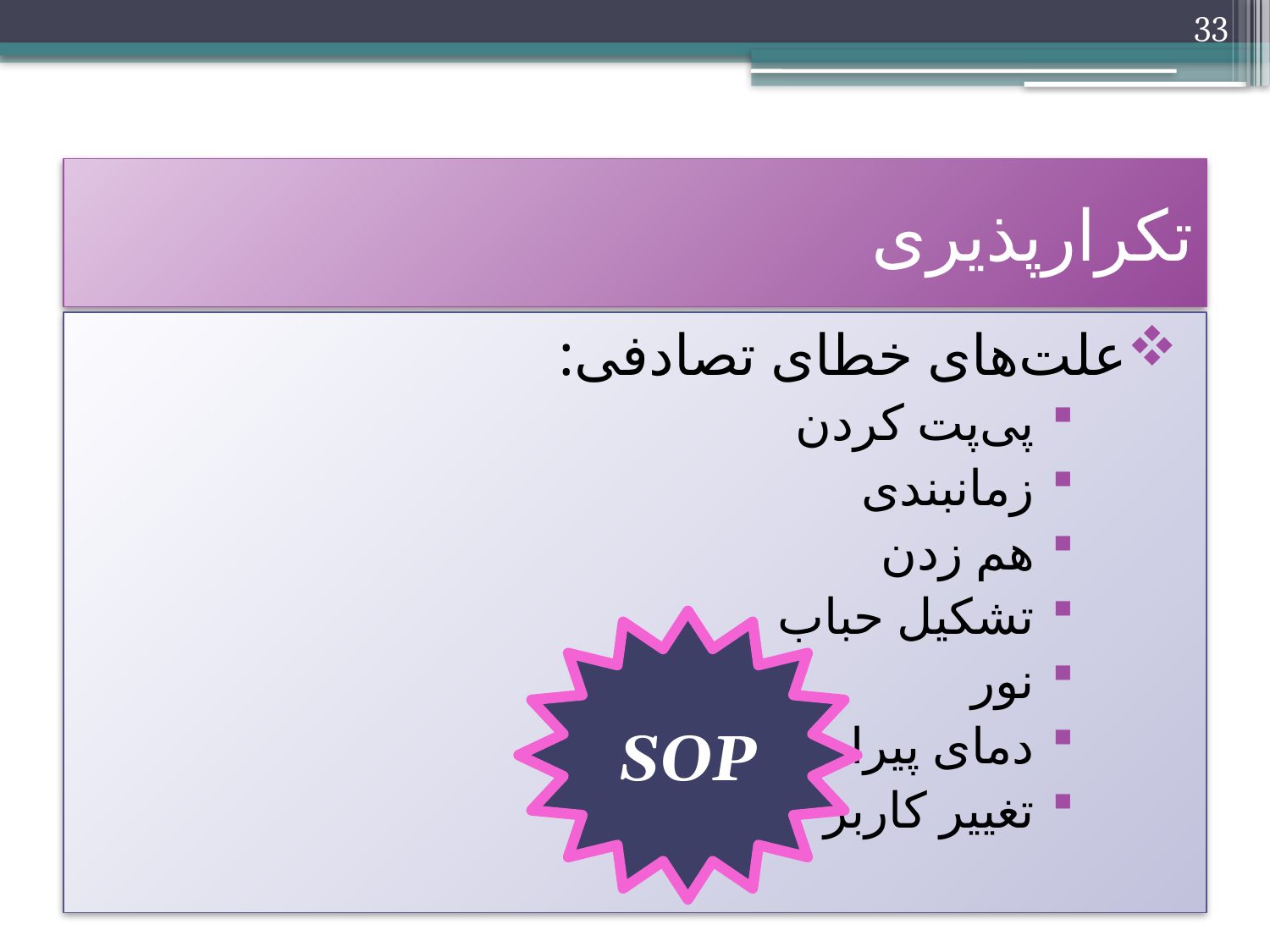

33
# تکرارپذیری
علت‌های خطای تصادفی:
پی‌‌پت کردن
زمانبندی
هم زدن
تشکیل حباب
نور
دمای پیرامون
تغییر کاربر

SOP